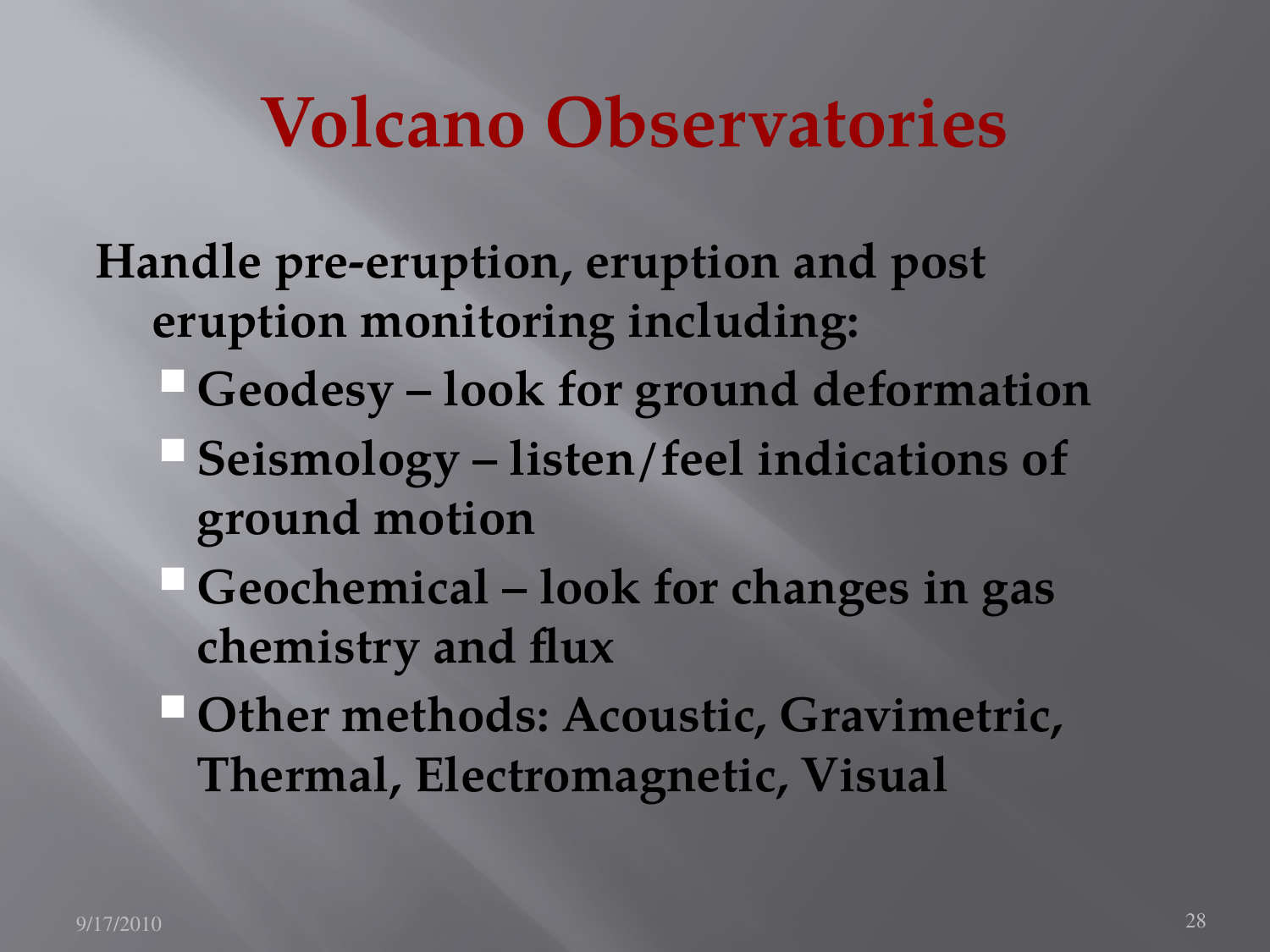

# Volcano Observatories
Handle pre-eruption, eruption and post eruption monitoring including:
Geodesy – look for ground deformation
Seismology – listen/feel indications of  ground motion
Geochemical – look for changes in gas chemistry and flux
Other methods: Acoustic, Gravimetric, Thermal, Electromagnetic, Visual

9/17/2010
28